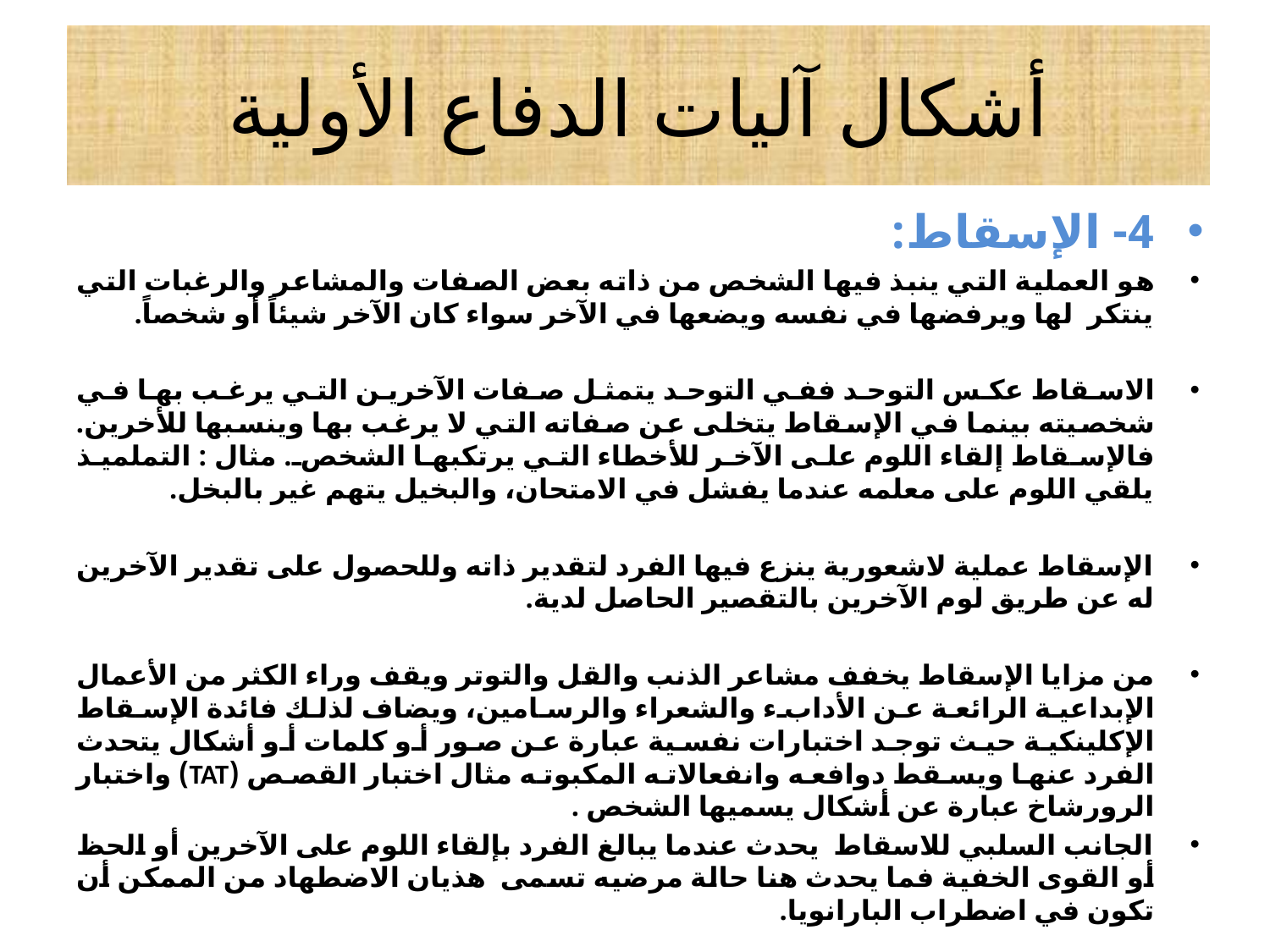

# أشكال آليات الدفاع الأولية
4- الإسقاط:
هو العملية التي ينبذ فيها الشخص من ذاته بعض الصفات والمشاعر والرغبات التي ينتكر  لها ويرفضها في نفسه ويضعها في الآخر سواء كان الآخر شيئاً أو شخصاً.

الاسقاط عكس التوحد ففي التوحد يتمثل صفات الآخرين التي يرغب بها في شخصيته بينما في الإسقاط يتخلى عن صفاته التي لا يرغب بها وينسبها للأخرين. فالإسقاط إلقاء اللوم على الآخر للأخطاء التي يرتكبها الشخص. مثال : التملميذ يلقي اللوم على معلمه عندما يفشل في الامتحان، والبخيل يتهم غير بالبخل.

الإسقاط عملية لاشعورية ينزع فيها الفرد لتقدير ذاته وللحصول على تقدير الآخرين له عن طريق لوم الآخرين بالتقصير الحاصل لدية.

من مزايا الإسقاط يخفف مشاعر الذنب والقل والتوتر ويقف وراء الكثر من الأعمال الإبداعية الرائعة عن الأدابء والشعراء والرسامين، ويضاف لذلك فائدة الإسقاط الإكلينكية حيث توجد اختبارات نفسية عبارة عن صور أو كلمات أو أشكال يتحدث الفرد عنها ويسقط دوافعه وانفعالاته المكبوته مثال اختبار القصص (TAT) واختبار الرورشاخ عبارة عن أشكال يسميها الشخص .
الجانب السلبي للاسقاط  يحدث عندما يبالغ الفرد بإلقاء اللوم على الآخرين أو الحظ أو القوى الخفية فما يحدث هنا حالة مرضيه تسمى  هذيان الاضطهاد من الممكن أن تكون في اضطراب البارانويا.